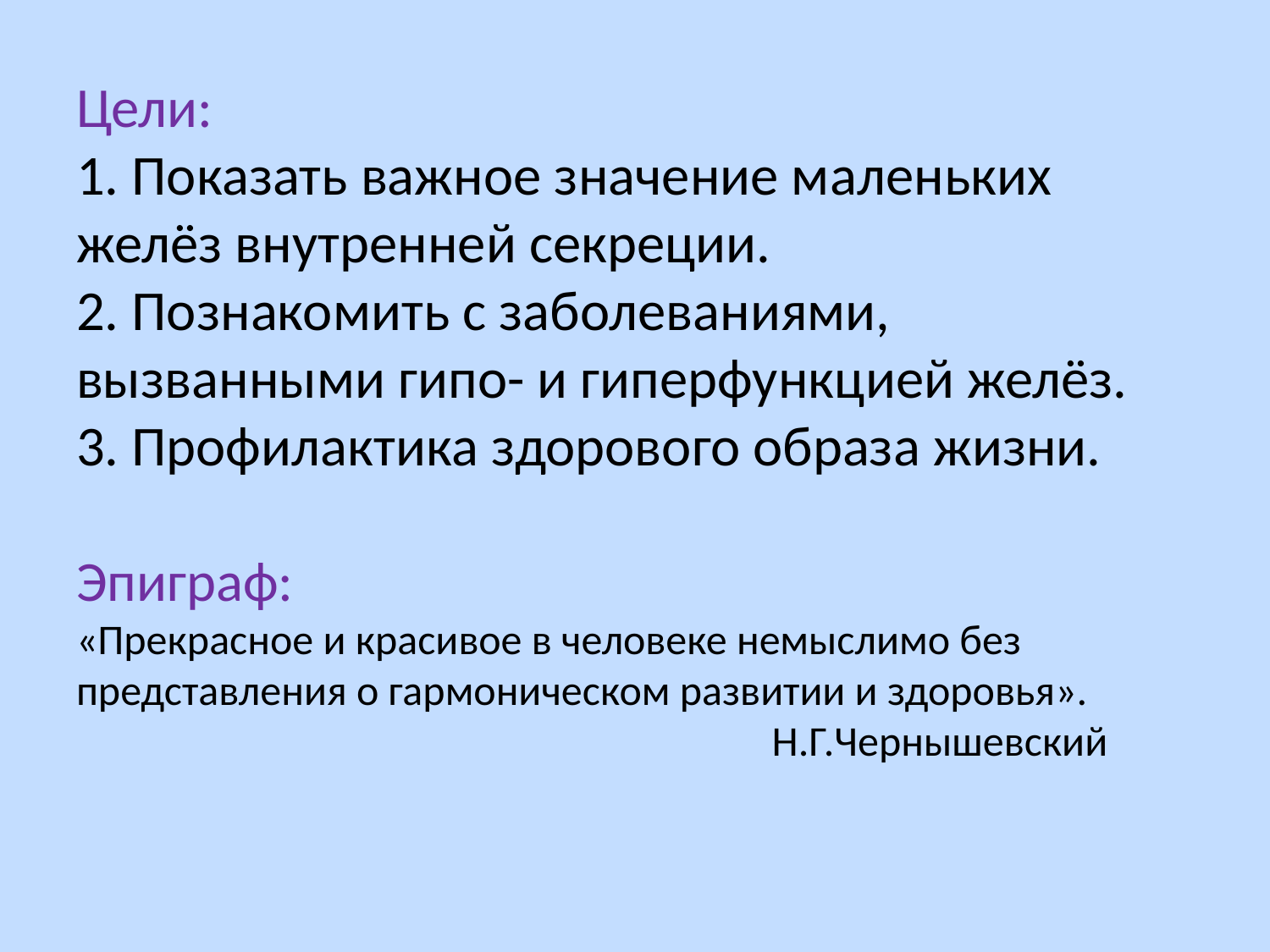

# Цели: 1. Показать важное значение маленьких желёз внутренней секреции. 2. Познакомить с заболеваниями, вызванными гипо- и гиперфункцией желёз. 3. Профилактика здорового образа жизни. Эпиграф: «Прекрасное и красивое в человеке немыслимо без представления о гармоническом развитии и здоровья». Н.Г.Чернышевский